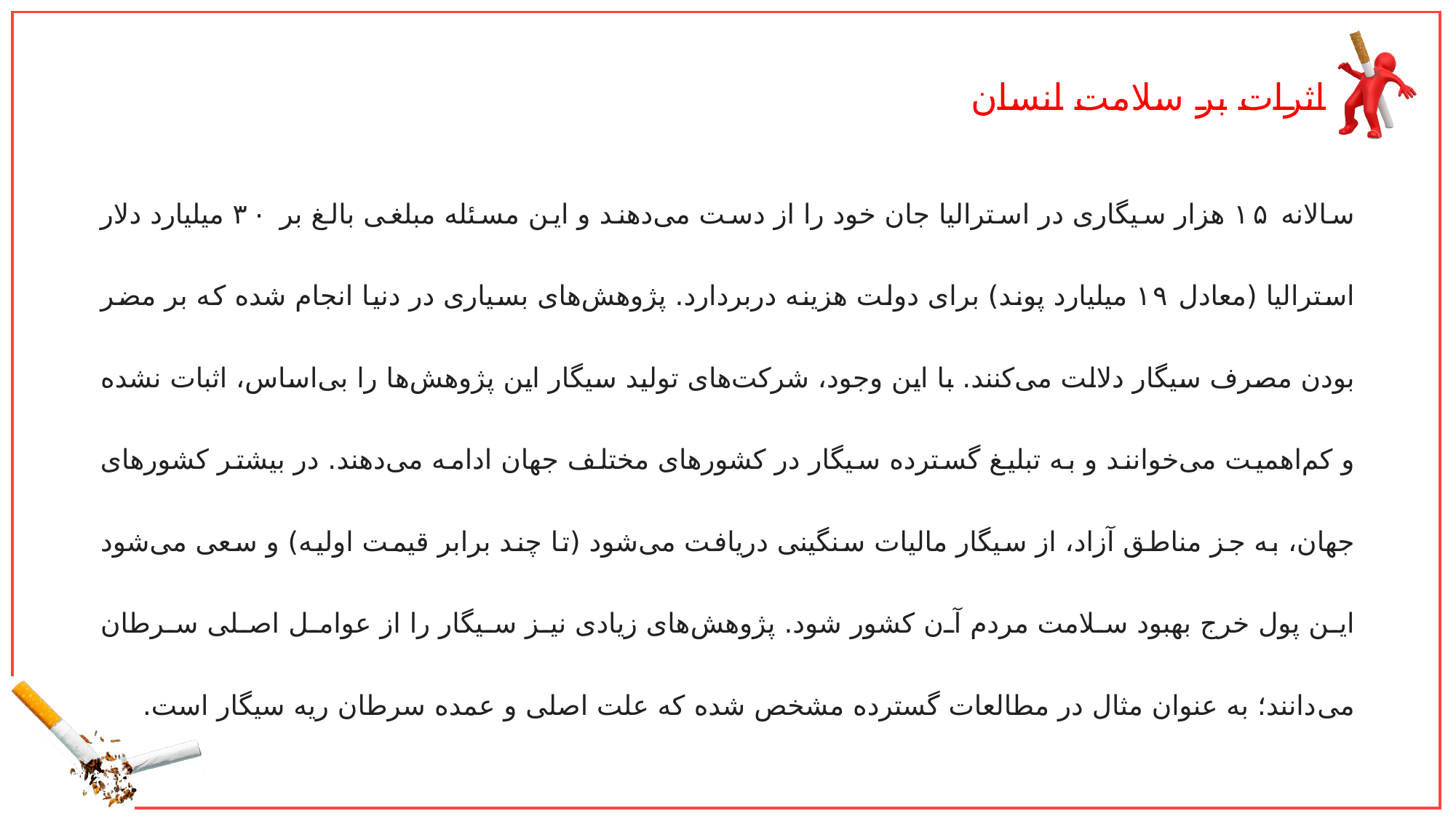

اثرات بر سلامت انسان
سالانه ۱۵ هزار سیگاری در استرالیا جان خود را از دست می‌دهند و این مسئله مبلغی بالغ بر ۳۰ میلیارد دلار استرالیا (معادل ۱۹ میلیارد پوند) برای دولت هزینه دربردارد. پژوهش‌های بسیاری در دنیا انجام شده که بر مضر بودن مصرف سیگار دلالت می‌کنند. با این وجود، شرکت‌های تولید سیگار این پژوهش‌ها را بی‌اساس، اثبات نشده و کم‌اهمیت می‌خوانند و به تبلیغ گسترده سیگار در کشورهای مختلف جهان ادامه می‌دهند. در بیشتر کشورهای جهان، به جز مناطق آزاد، از سیگار مالیات سنگینی دریافت می‌شود (تا چند برابر قیمت اولیه) و سعی می‌شود این پول خرج بهبود سلامت مردم آن کشور شود. پژوهش‌های زیادی نیز سیگار را از عوامل اصلی سرطان می‌دانند؛ به عنوان مثال در مطالعات گسترده مشخص شده که علت اصلی و عمده سرطان ریه سیگار است.